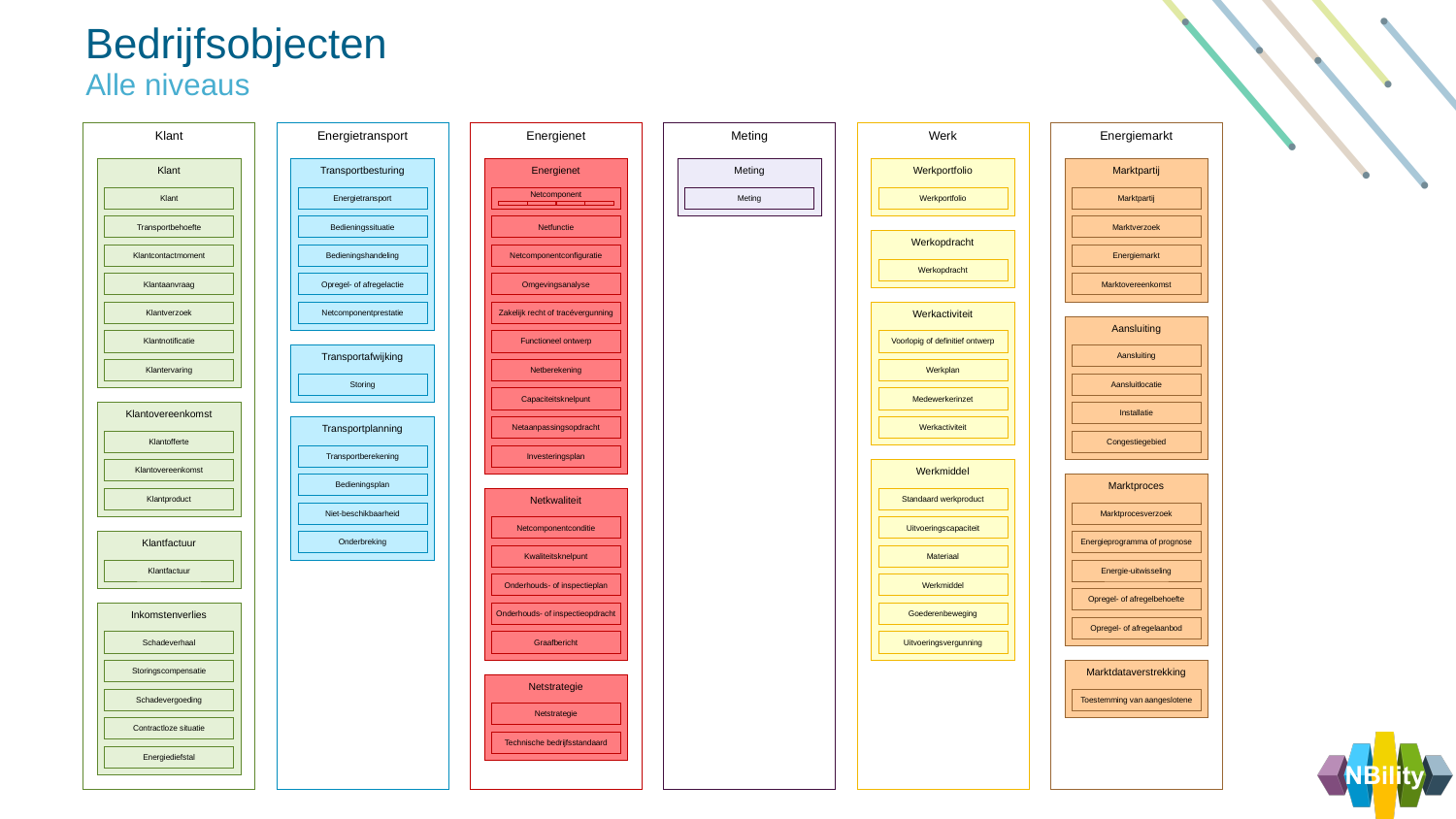

Bedrijfsobjecten
Alle niveaus
Klant
Energietransport
Energienet
Meting
Werk
Energiemarkt
Klant
Transportbesturing
Energienet
Meting
Werkportfolio
Marktpartij
Klant
Energietransport
Netcomponent
Meting
Werkportfolio
Marktpartij

Transportbehoefte
Bedieningssituatie
Netfunctie
Marktverzoek
Werkopdracht
Klantcontactmoment
Bedieningshandeling
Netcomponentconfiguratie
Energiemarkt
Werkopdracht
Klantaanvraag
Opregel- of afregelactie
Omgevingsanalyse
Marktovereenkomst
Klantverzoek
Netcomponentprestatie
Zakelijk recht of tracévergunning
Werkactiviteit
Aansluiting
Klantnotificatie
Functioneel ontwerp
Voorlopig of definitief ontwerp
Transportafwijking
Aansluiting
Klantervaring
Netberekening
Werkplan
Storing
Aansluitlocatie
Capaciteitsknelpunt
Medewerkerinzet
Klantovereenkomst
Installatie
Transportplanning
Netaanpassingsopdracht
Werkactiviteit
Klantofferte
Congestiegebied
Transportberekening
Investeringsplan
Klantovereenkomst
Werkmiddel
Bedieningsplan
Marktproces
Klantproduct
Netkwaliteit
Standaard werkproduct
Niet-beschikbaarheid
Marktprocesverzoek
Netcomponentconditie
Uitvoeringscapaciteit
Klantfactuur
Onderbreking
Energieprogramma of prognose
Kwaliteitsknelpunt
Materiaal
Klantfactuur
Energie-uitwisseling
Onderhouds- of inspectieplan
Werkmiddel
Opregel- of afregelbehoefte
Inkomstenverlies
Onderhouds- of inspectieopdracht
Goederenbeweging
Opregel- of afregelaanbod
Schadeverhaal
Graafbericht
Uitvoeringsvergunning
Storingscompensatie
Marktdataverstrekking
Netstrategie
Schadevergoeding
Toestemming van aangeslotene
Netstrategie
Contractloze situatie
Technische bedrijfsstandaard
Energiediefstal